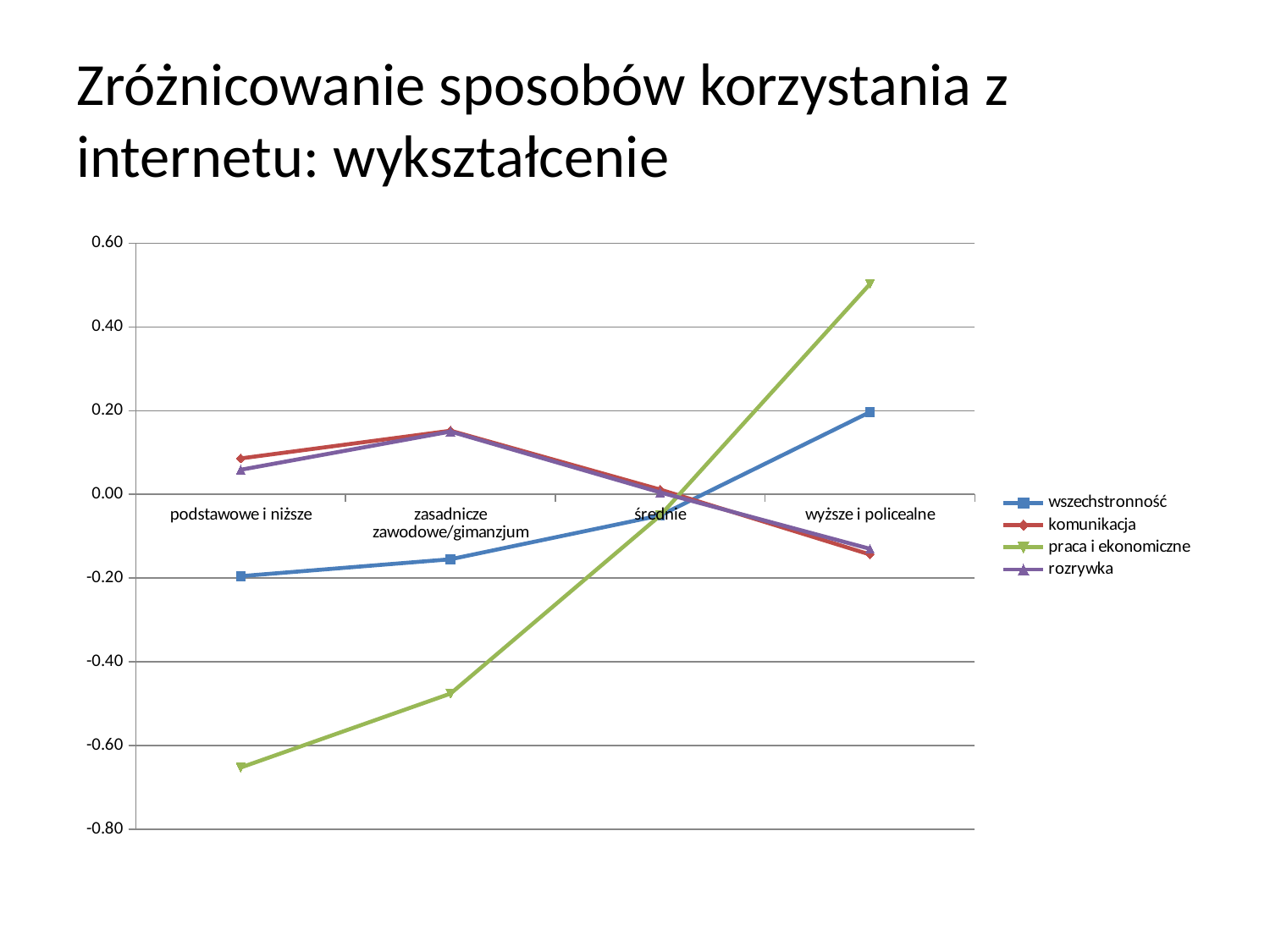

# Zróżnicowanie sposobów korzystania z internetu: wykształcenie

### Chart

| Category | wszechstronność | komunikacja | praca i ekonomiczne | rozrywka |
|---|---|---|---|---|
| podstawowe i niższe | -0.19548699450235146 | 0.08588258201854043 | -0.6527009526551025 | 0.05875026751943013 |
| zasadnicze zawodowe/gimanzjum | -0.15513217955207806 | 0.15203360916655714 | -0.4761355342098544 | 0.15019807056190423 |
| średnie | -0.050278758989160593 | 0.011357438842422999 | -0.05040433406700073 | 0.0047550743252836696 |
| wyższe i policealne | 0.19665092044089538 | -0.14376689937979337 | 0.5026260807626454 | -0.13017153117959657 |